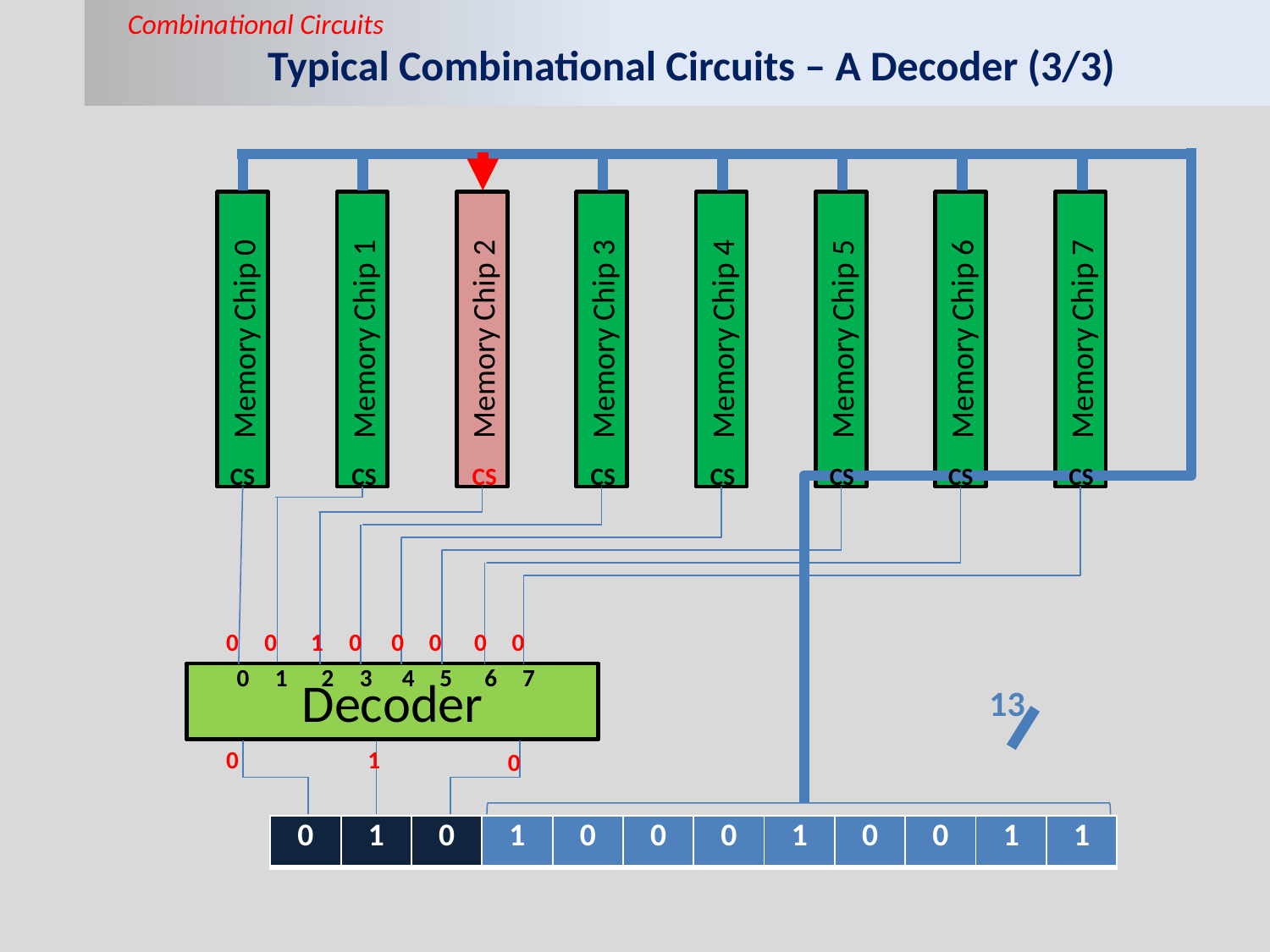

Combinational Circuits

# Typical Combinational Circuits – A Decoder (3/3)
Memory Chip 4
Memory Chip 5
Memory Chip 6
Memory Chip 7
Memory Chip 0
Memory Chip 1
Memory Chip 2
Memory Chip 3
CS
CS
CS
CS
CS
CS
CS
CS

0
0
1
0
0
0
0
0
0
1
2
3
4
5
6
7
Decoder
13
1
0
0
| 0 | 1 | 0 | 1 | 0 | 0 | 0 | 1 | 0 | 0 | 1 | 1 |
| --- | --- | --- | --- | --- | --- | --- | --- | --- | --- | --- | --- |